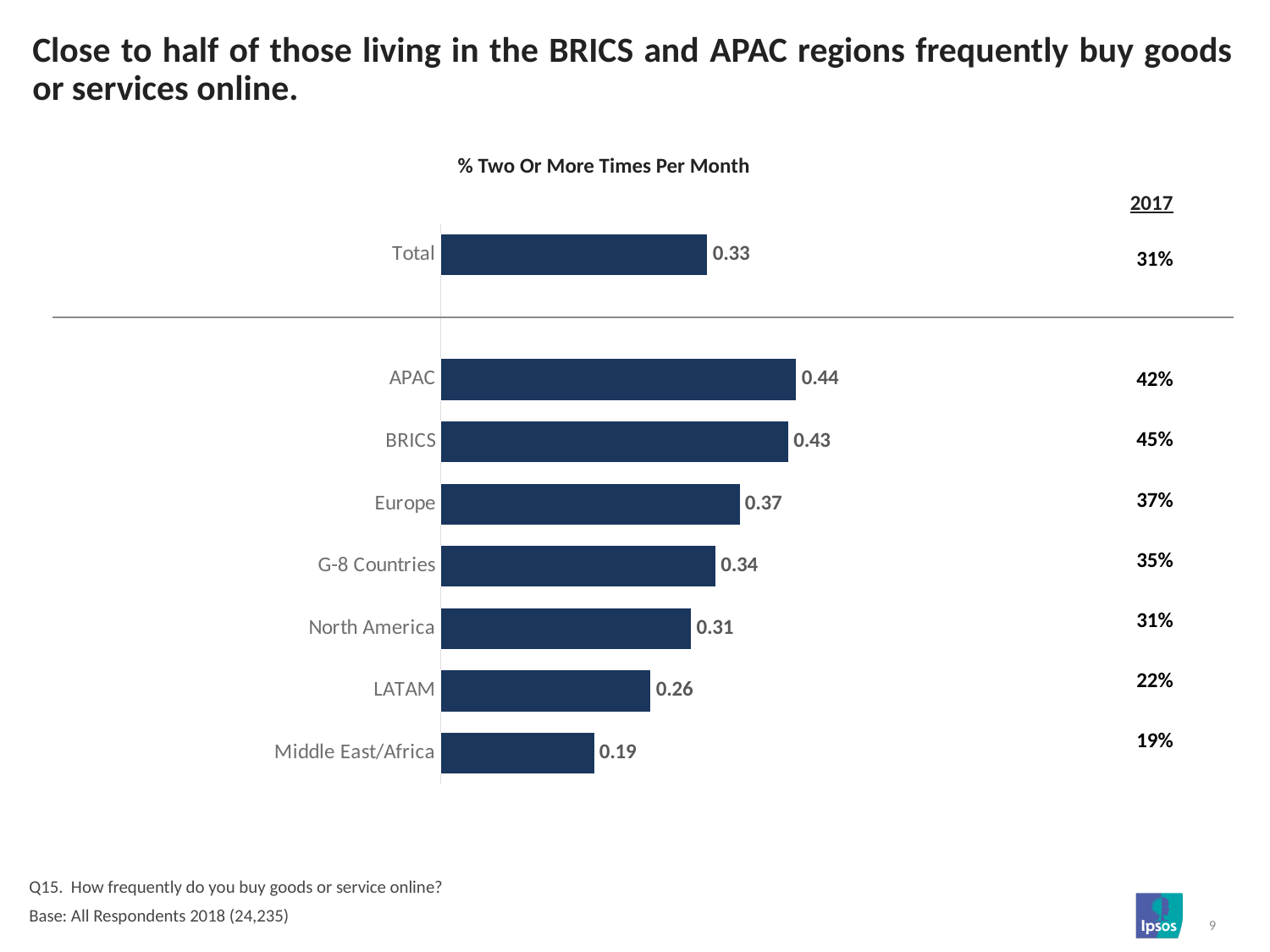

# Close to half of those living in the BRICS and APAC regions frequently buy goods or services online.
| % Two Or More Times Per Month |
| --- |
| 2017 |
| --- |

### Chart

| Category | Column1 |
|---|---|
| Total | 0.33 |
|  | None |
| APAC | 0.44 |
| BRICS | 0.43 |
| Europe | 0.37 |
| G-8 Countries | 0.34 |
| North America | 0.31 |
| LATAM | 0.26 |
| Middle East/Africa | 0.19 |
| 31% |
| --- |
|  |
| 42% |
| 45% |
| 37% |
| 35% |
| 31% |
| 22% |
| 19% |
Q15.  How frequently do you buy goods or service online?
Base: All Respondents 2018 (24,235)